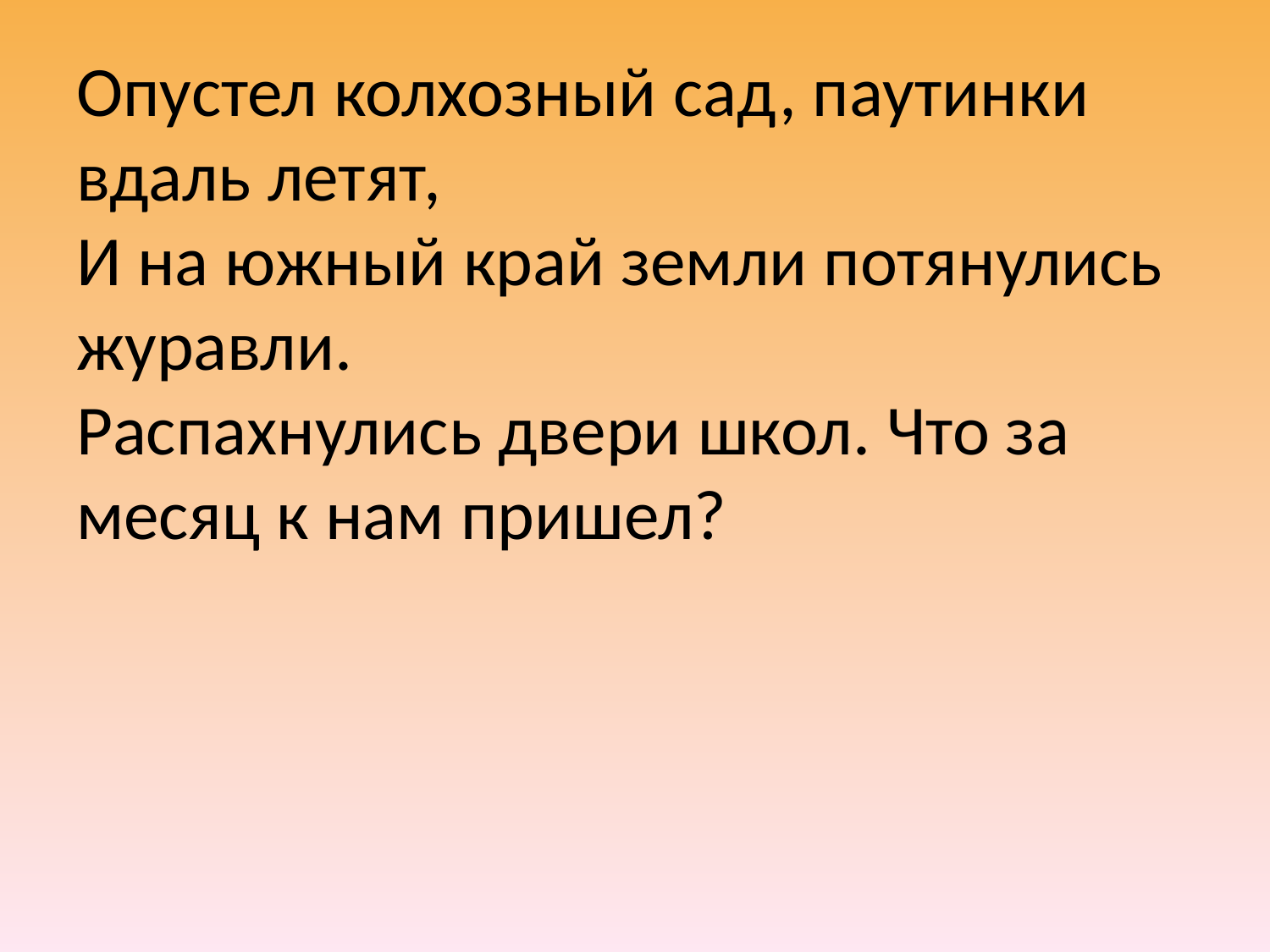

# Опустел колхозный сад, паутинки вдаль летят, И на южный край земли потянулись журавли. Распахнулись двери школ. Что за месяц к нам пришел?